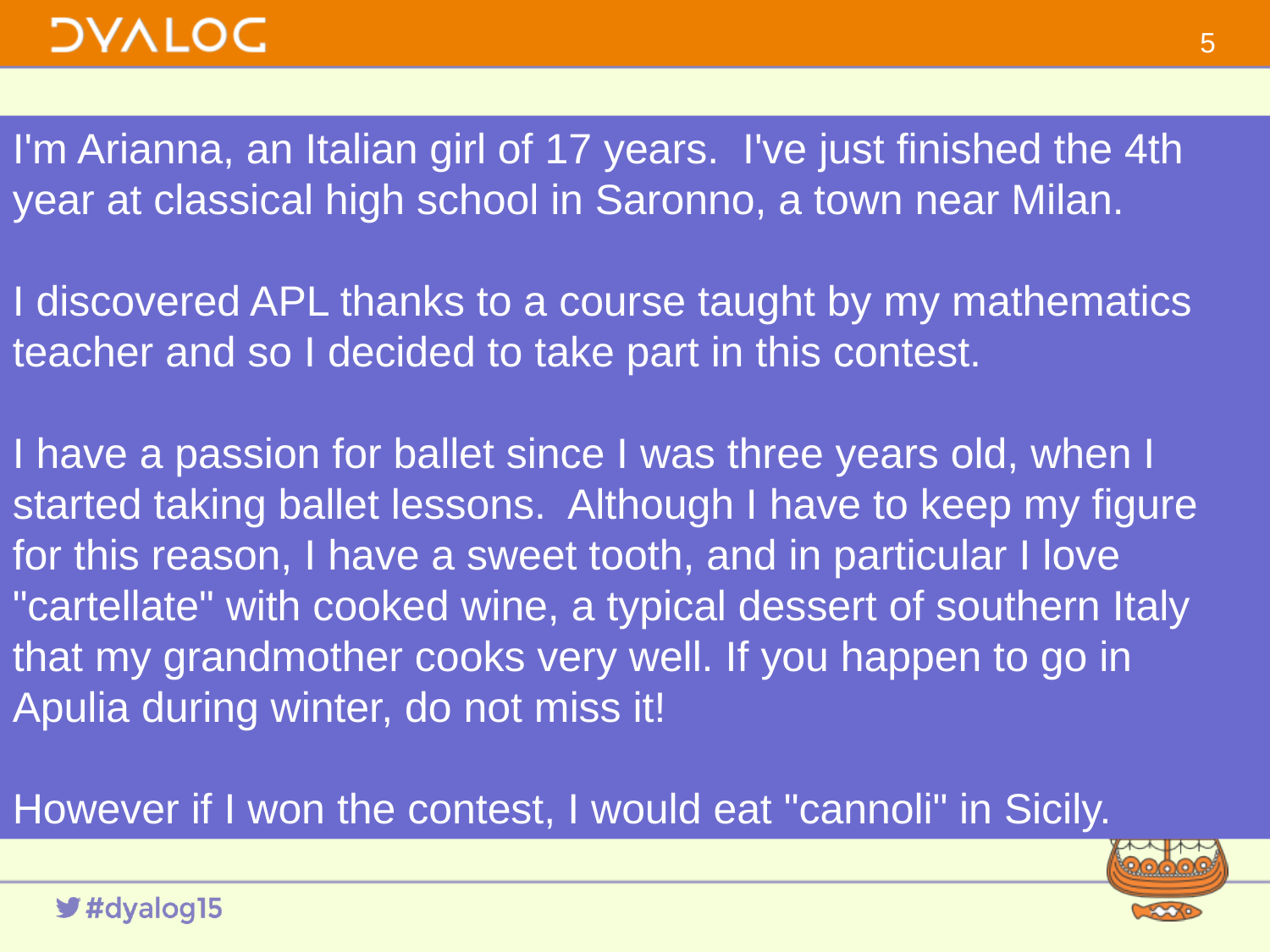

5
# About Our Winners
I'm Arianna, an Italian girl of 17 years.  I've just finished the 4th year at classical high school in Saronno, a town near Milan.

I discovered APL thanks to a course taught by my mathematics teacher and so I decided to take part in this contest.

I have a passion for ballet since I was three years old, when I started taking ballet lessons.  Although I have to keep my figure for this reason, I have a sweet tooth, and in particular I love "cartellate" with cooked wine, a typical dessert of southern Italy that my grandmother cooks very well. If you happen to go in Apulia during winter, do not miss it!

However if I won the contest, I would eat "cannoli" in Sicily.
Roberto Szabo (Brazil) – non-student winner
PhD candidate at Universidade Federal da Bahia
Electronic Engineer with 30 years' experience
Joshua David (USA) – student 2nd place
18 years old
Just started to attend University of Scranton
Arianna Locatelli (Italy) – student 1st place
17 years old
One of Roberto Minervini's students
About to attend Università degli studi di Milano